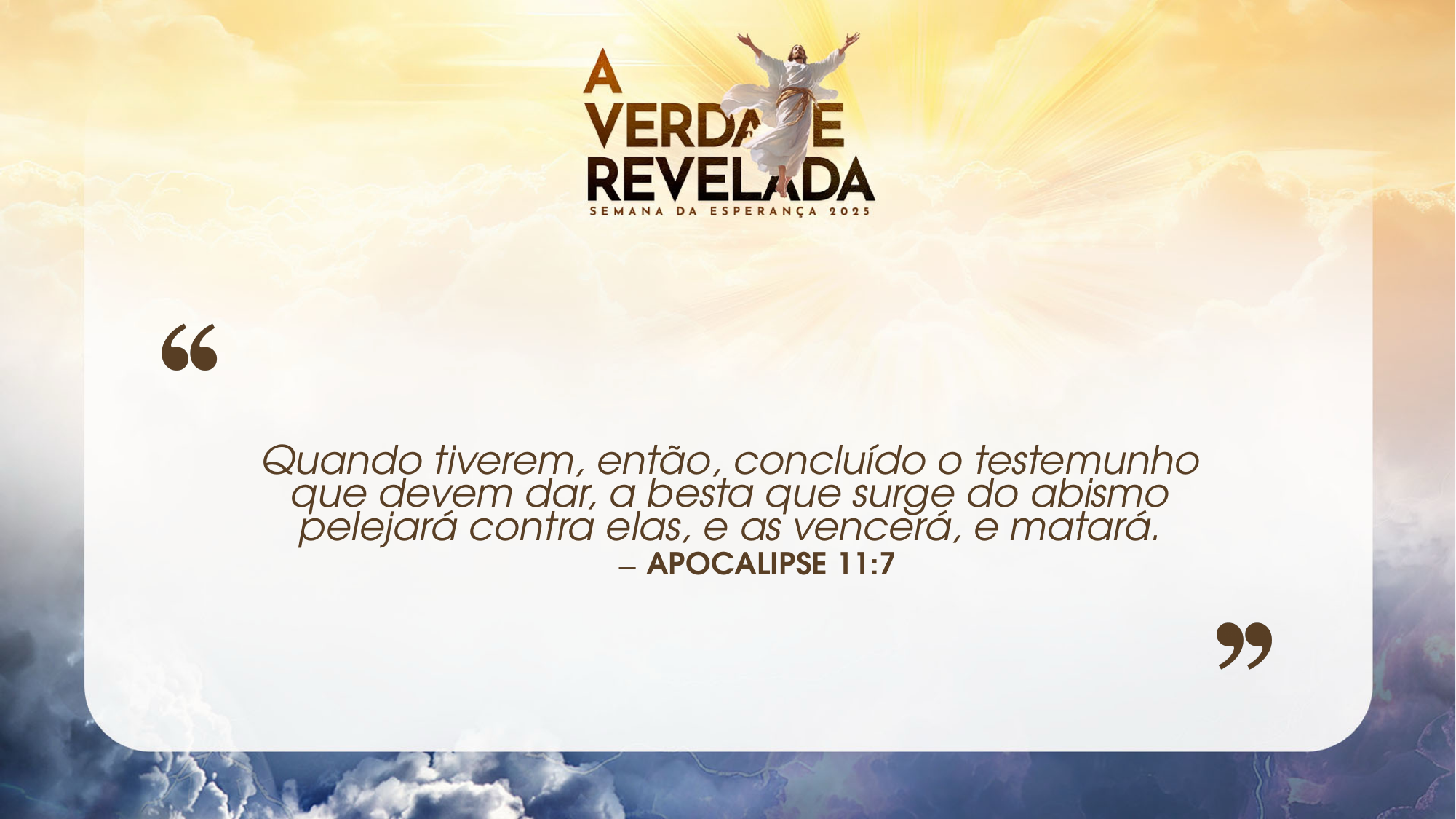

Quando tiverem, então, concluído o testemunho que devem dar, a besta que surge do abismo pelejará contra elas, e as vencerá, e matará.
APOCALIPSE 11:7